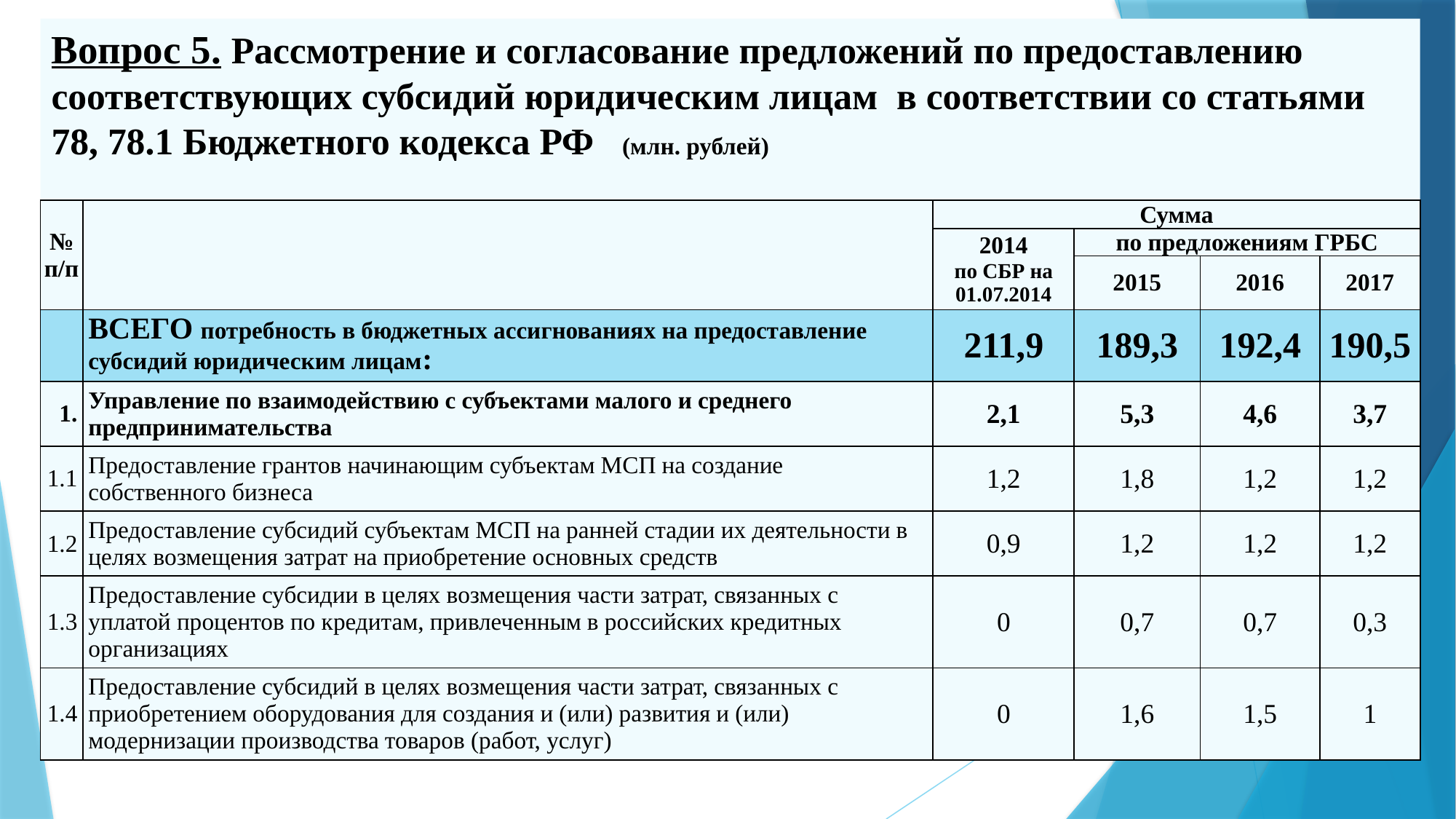

# Вопрос 5. Рассмотрение и согласование предложений по предоставлению соответствующих субсидий юридическим лицам  в соответствии со статьями 78, 78.1 Бюджетного кодекса РФ   (млн. рублей)
| № п/п |  | Сумма |  |  |  |
| --- | --- | --- | --- | --- | --- |
|  |  | 2014 по СБР на 01.07.2014 | по предложениям ГРБС |  |  |
|  |  |  | 2015 | 2016 | 2017 |
|  | ВСЕГО потребность в бюджетных ассигнованиях на предоставление субсидий юридическим лицам: | 211,9 | 189,3 | 192,4 | 190,5 |
| 1. | Управление по взаимодействию с субъектами малого и среднего предпринимательства | 2,1 | 5,3 | 4,6 | 3,7 |
| 1.1 | Предоставление грантов начинающим субъектам МСП на создание собственного бизнеса | 1,2 | 1,8 | 1,2 | 1,2 |
| 1.2 | Предоставление субсидий субъектам МСП на ранней стадии их деятельности в целях возмещения затрат на приобретение основных средств | 0,9 | 1,2 | 1,2 | 1,2 |
| 1.3 | Предоставление субсидии в целях возмещения части затрат, связанных с уплатой процентов по кредитам, привлеченным в российских кредитных организациях | 0 | 0,7 | 0,7 | 0,3 |
| 1.4 | Предоставление субсидий в целях возмещения части затрат, связанных с приобретением оборудования для создания и (или) развития и (или) модернизации производства товаров (работ, услуг) | 0 | 1,6 | 1,5 | 1 |